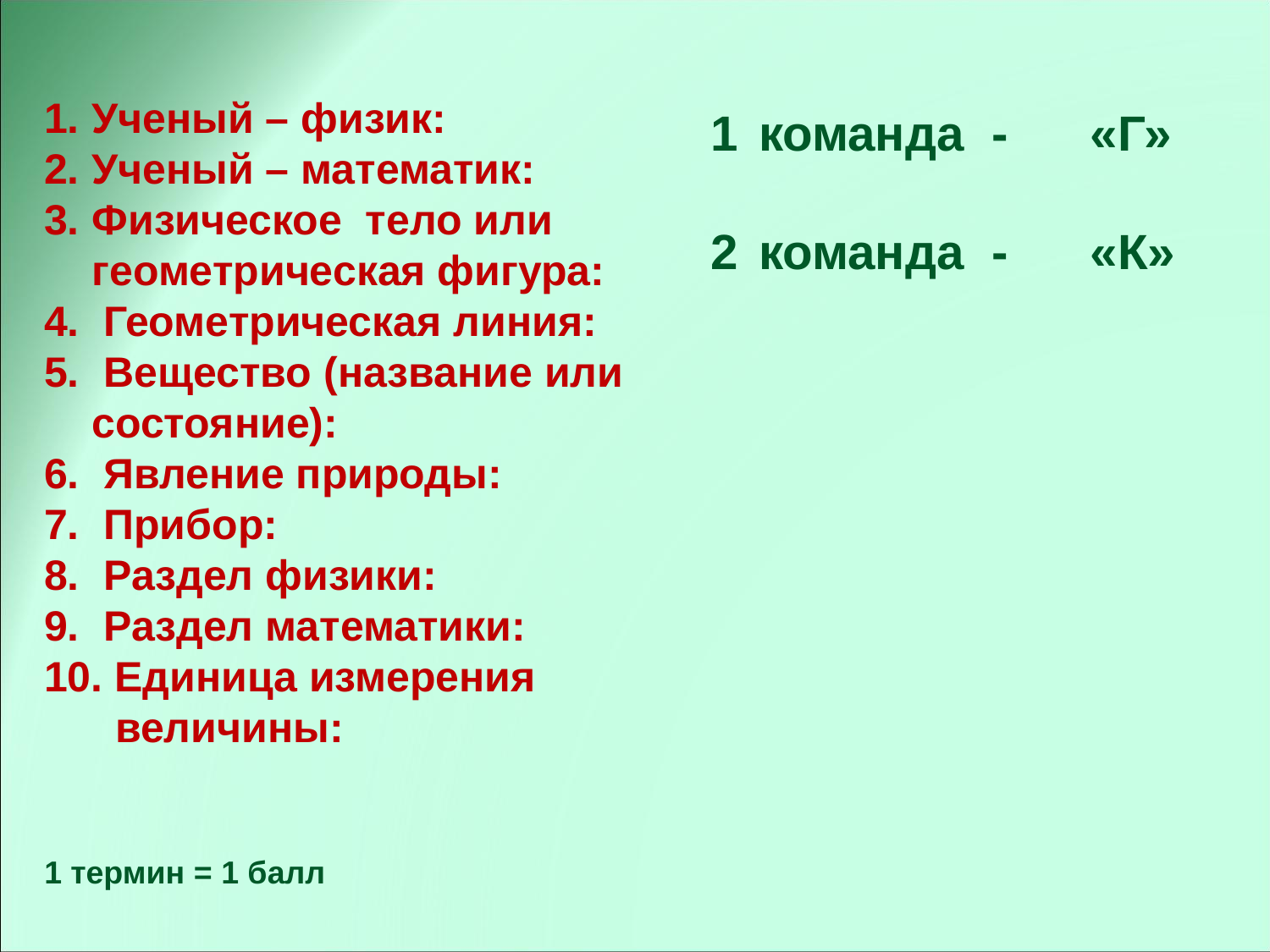

Ученый – физик:
Ученый – математик:
Физическое  тело или  геометрическая фигура:
 Геометрическая линия:
 Вещество (название или состояние):
 Явление природы:
 Прибор:
 Раздел физики:
 Раздел математики:
 Единица измерения
      величины:

1 термин = 1 балл
команда  -      «Г»

команда  -      «К»